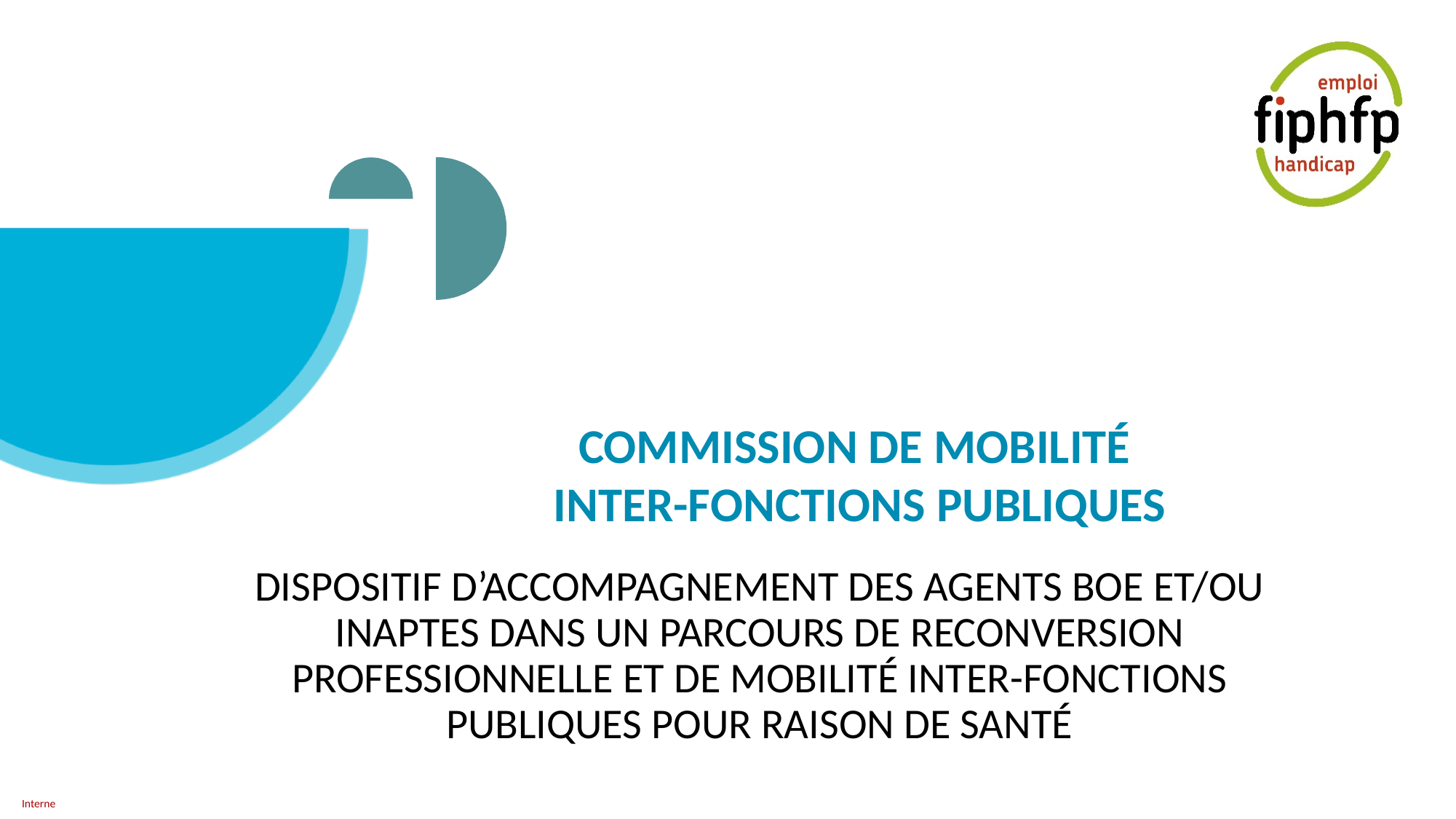

Commission de mobilité
inter-fonctions publiques
Dispositif d’accompagnement des agents BOE et/ou inaptes dans un parcours de reconversion professionnelle et de mobilité inter-fonctions publiques pour raison de santé